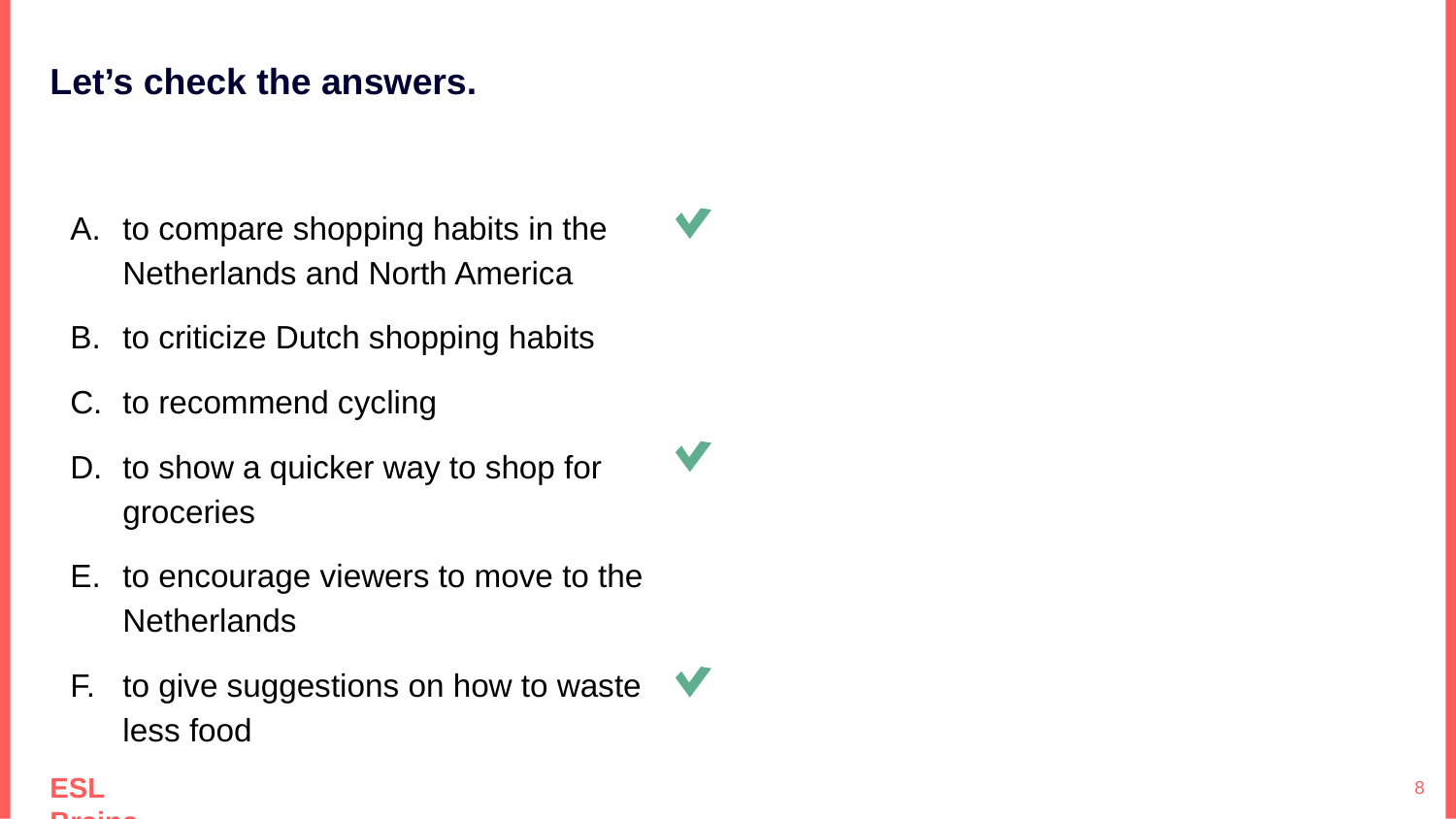

Let’s check the answers.

to compare shopping habits in the Netherlands and North America
to criticize Dutch shopping habits
to recommend cycling
to show a quicker way to shop for groceries
to encourage viewers to move to the Netherlands
to give suggestions on how to waste less food

8